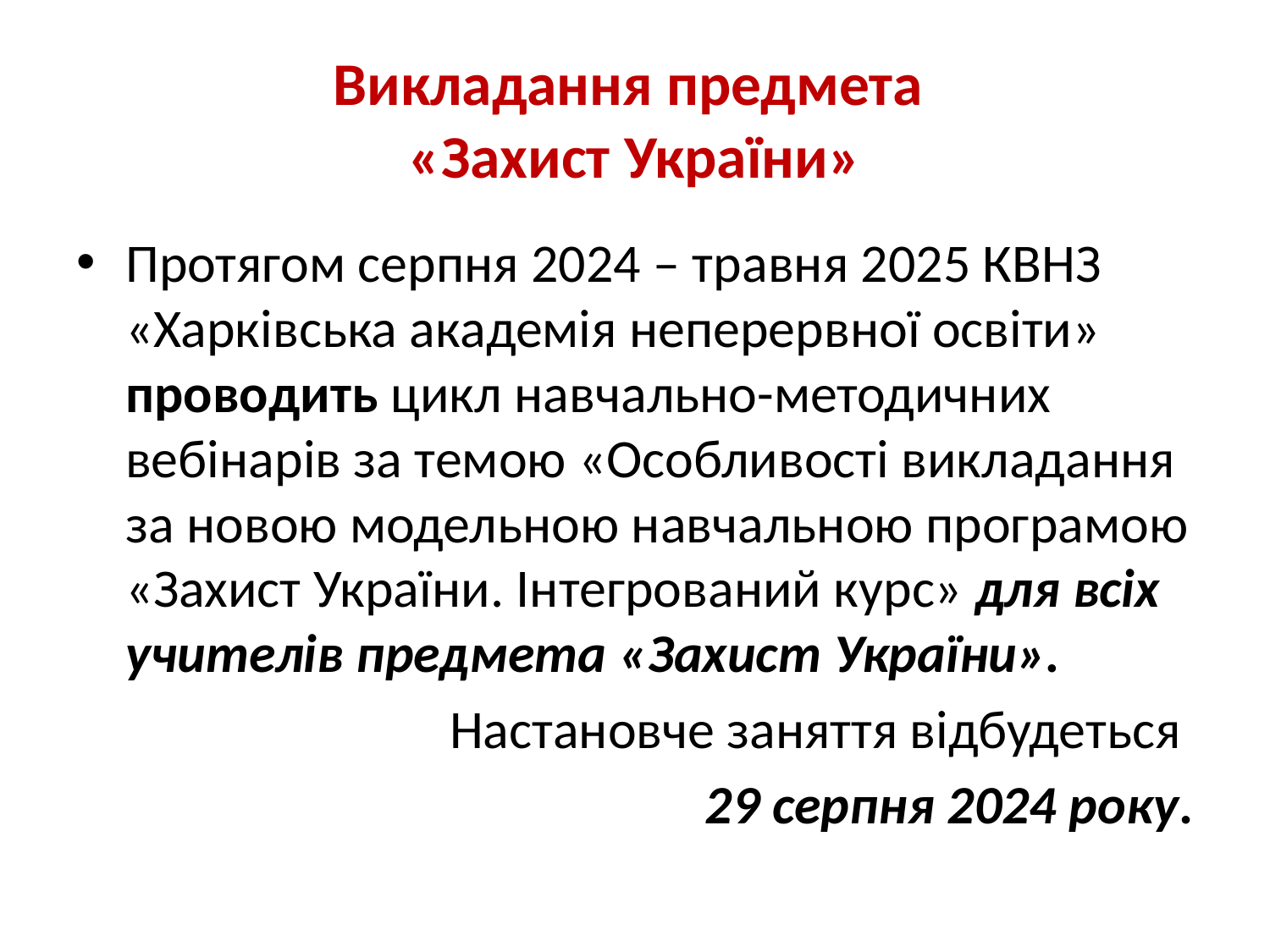

# Викладання предмета «Захист України»
Протягом серпня 2024 – травня 2025 КВНЗ «Харківська академія неперервної освіти» проводить цикл навчально-методичних вебінарів за темою «Особливості викладання за новою модельною навчальною програмою «Захист України. Інтегрований курс» для всіх учителів предмета «Захист України».
Настановче заняття відбудеться
29 серпня 2024 року.